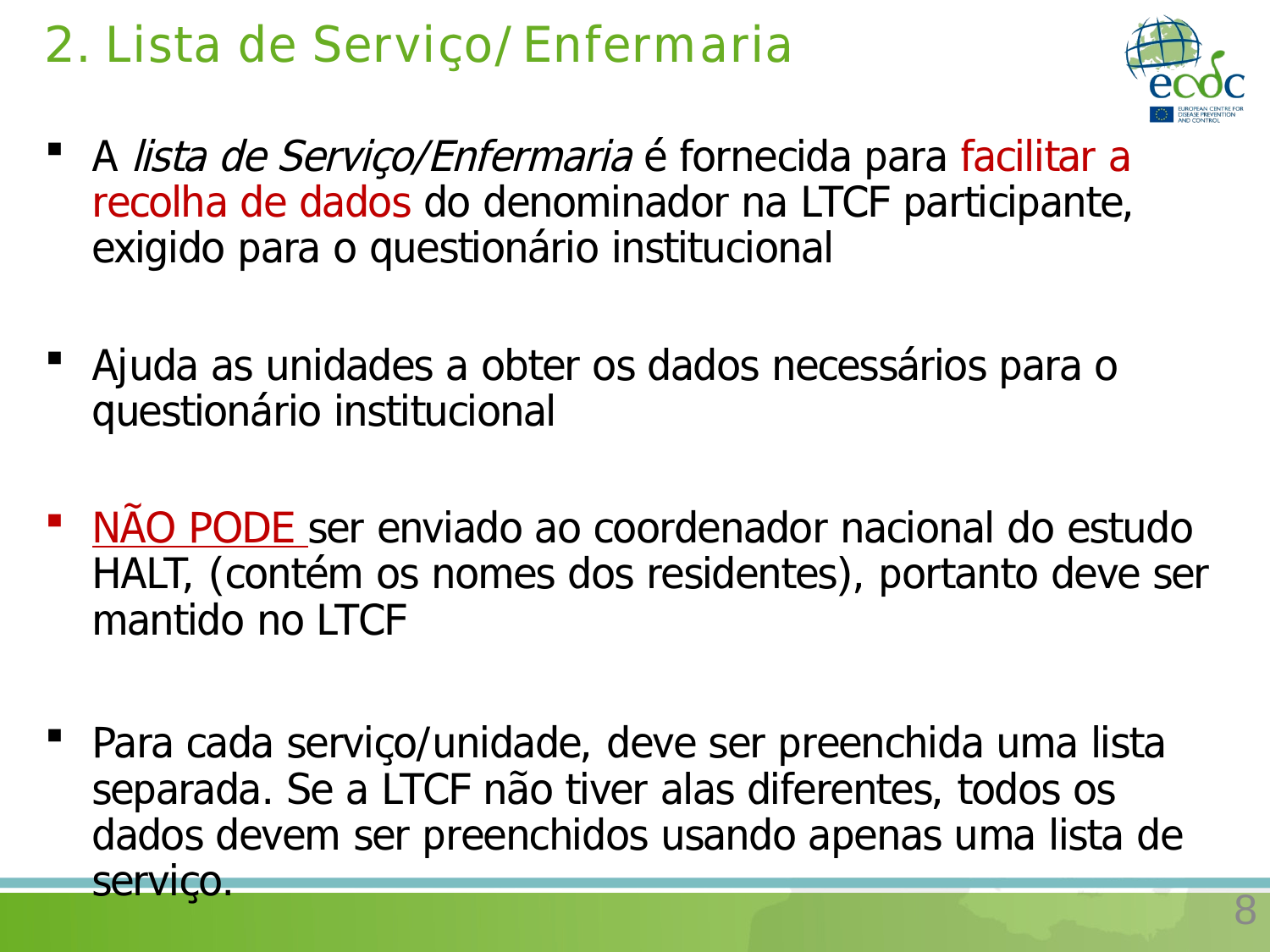

# 2. Lista de Serviço/Enfermaria
A lista de Serviço/Enfermaria é fornecida para facilitar a recolha de dados do denominador na LTCF participante, exigido para o questionário institucional

Ajuda as unidades a obter os dados necessários para o questionário institucional

NÃO PODE ser enviado ao coordenador nacional do estudo HALT, (contém os nomes dos residentes), portanto deve ser mantido no LTCF

Para cada serviço/unidade, deve ser preenchida uma lista separada. Se a LTCF não tiver alas diferentes, todos os dados devem ser preenchidos usando apenas uma lista de serviço.

8